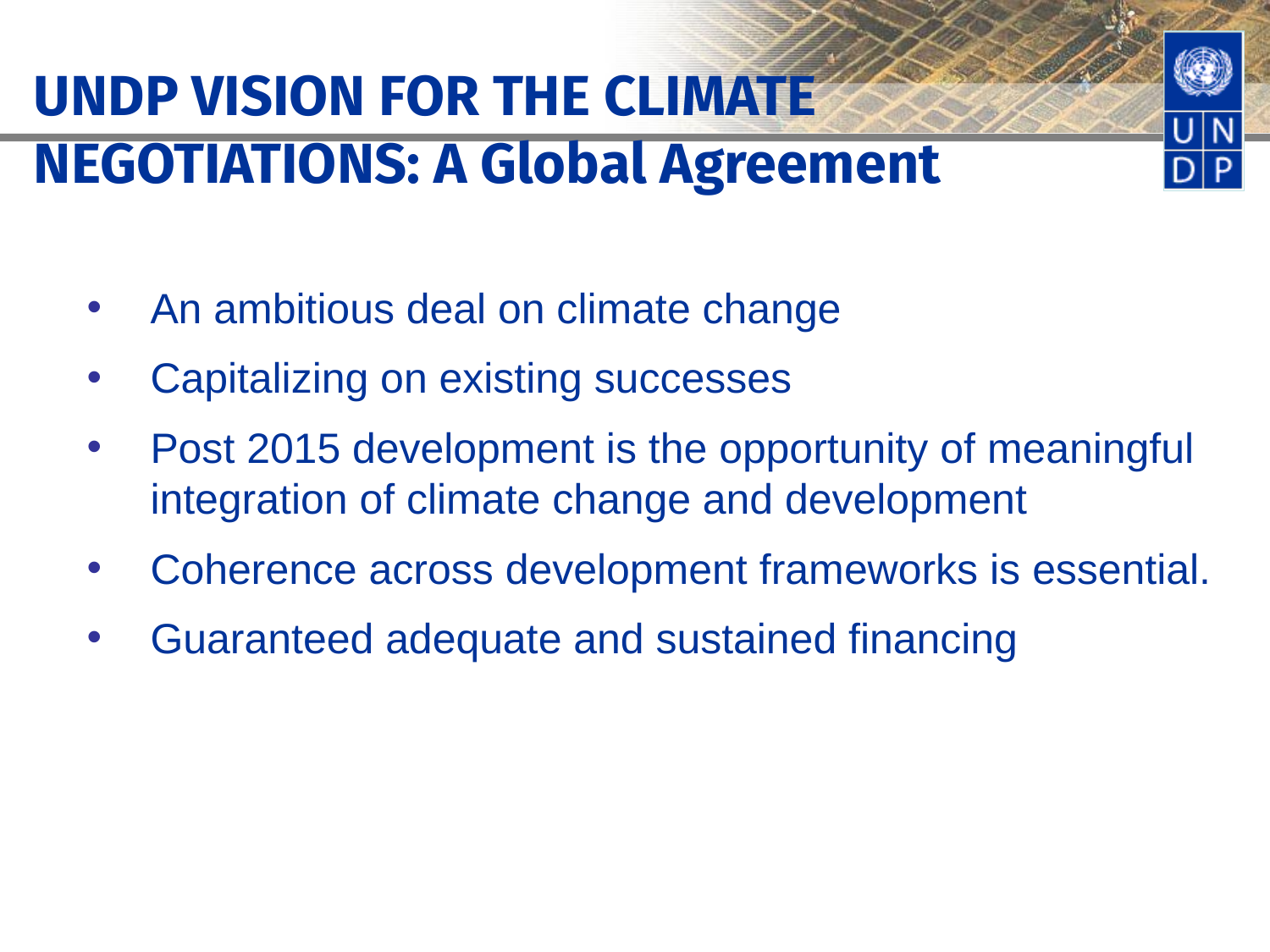

UNDP VISION FOR THE CLIMATE NEGOTIATIONS: A Global Agreement
An ambitious deal on climate change
Capitalizing on existing successes
Post 2015 development is the opportunity of meaningful integration of climate change and development
Coherence across development frameworks is essential.
Guaranteed adequate and sustained financing